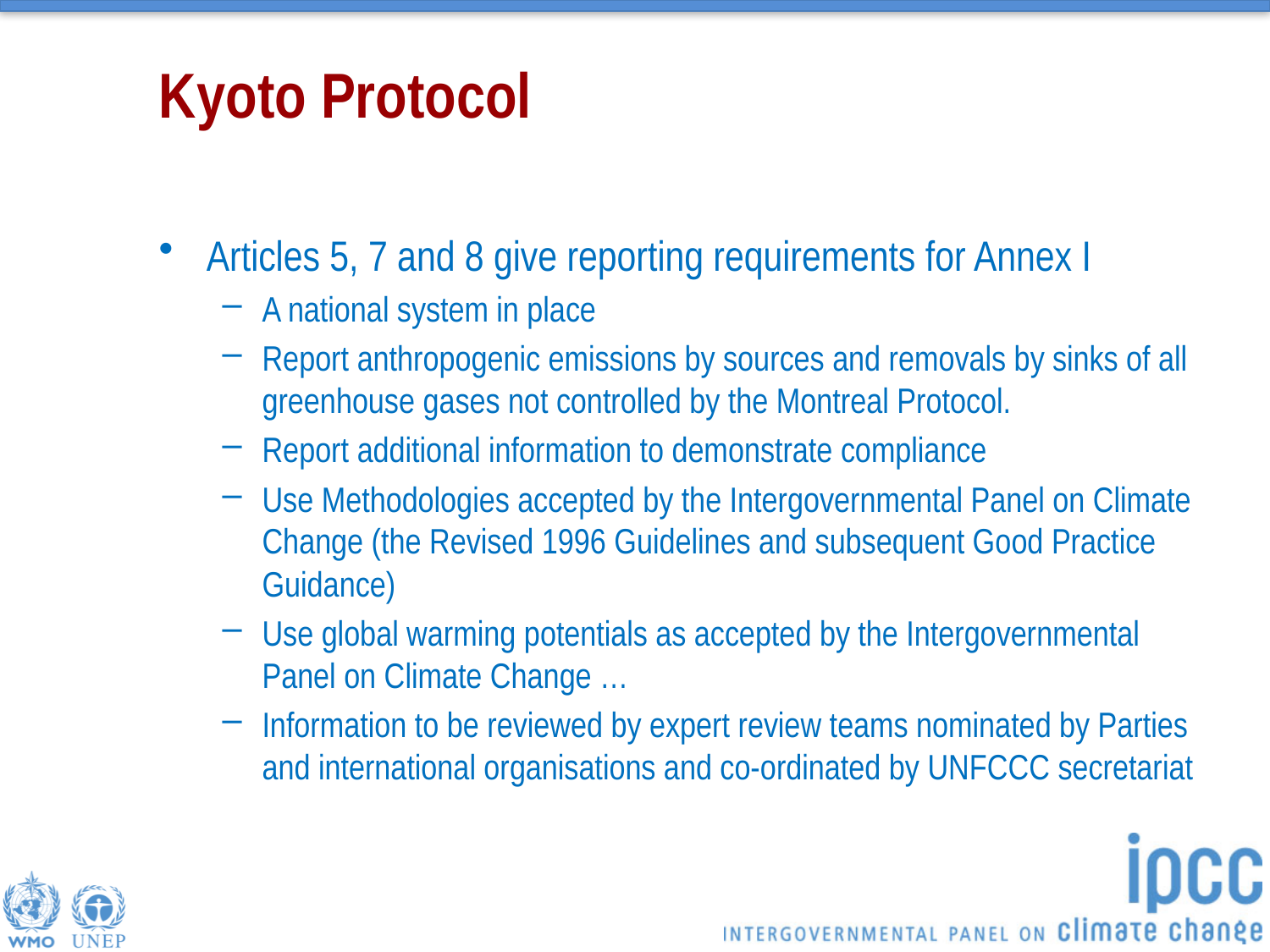

# Kyoto Protocol
Articles 5, 7 and 8 give reporting requirements for Annex I
A national system in place
Report anthropogenic emissions by sources and removals by sinks of all greenhouse gases not controlled by the Montreal Protocol.
Report additional information to demonstrate compliance
Use Methodologies accepted by the Intergovernmental Panel on Climate Change (the Revised 1996 Guidelines and subsequent Good Practice Guidance)
Use global warming potentials as accepted by the Intergovernmental Panel on Climate Change …
Information to be reviewed by expert review teams nominated by Parties and international organisations and co-ordinated by UNFCCC secretariat